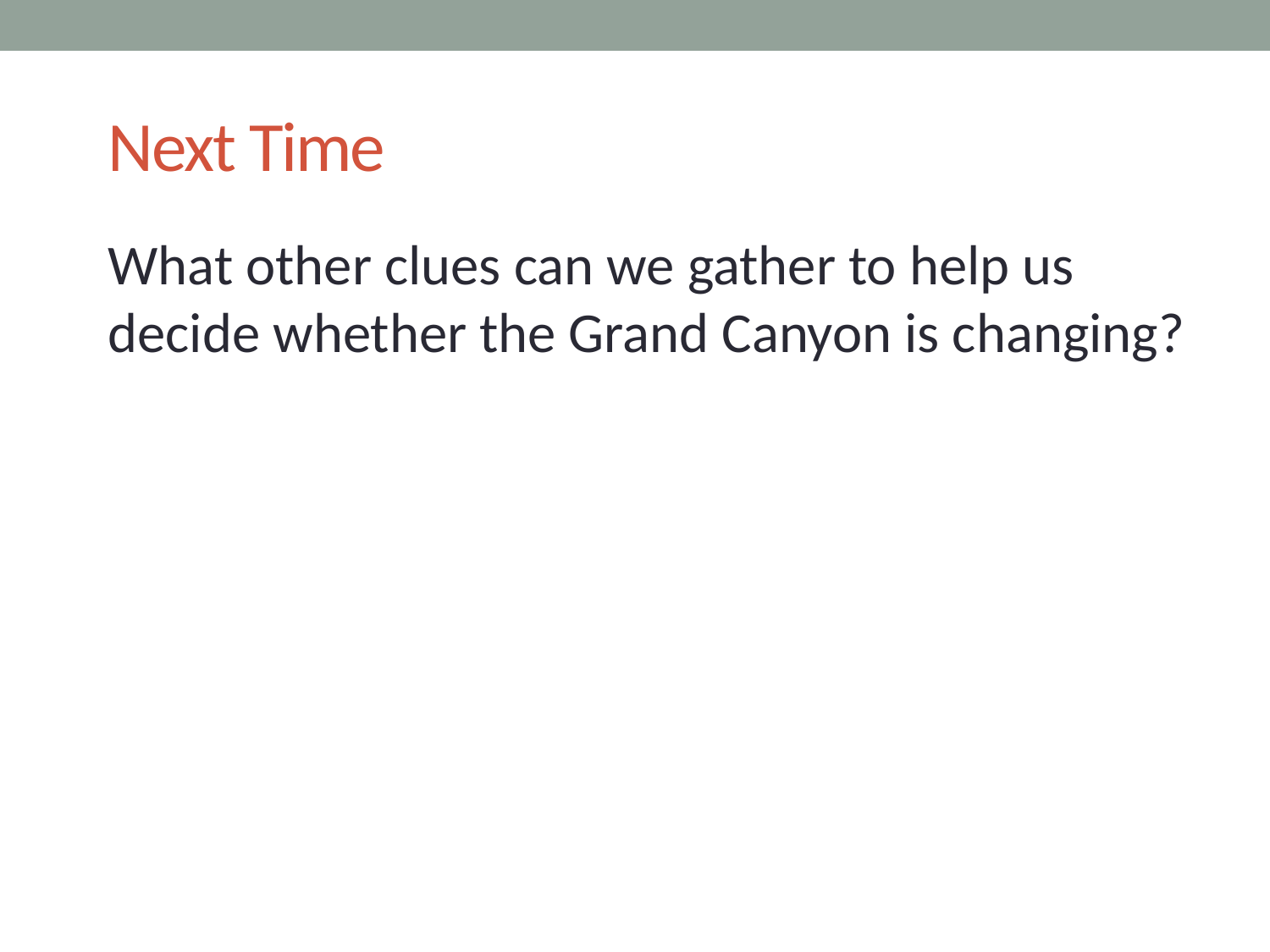

# Next Time
What other clues can we gather to help us decide whether the Grand Canyon is changing?